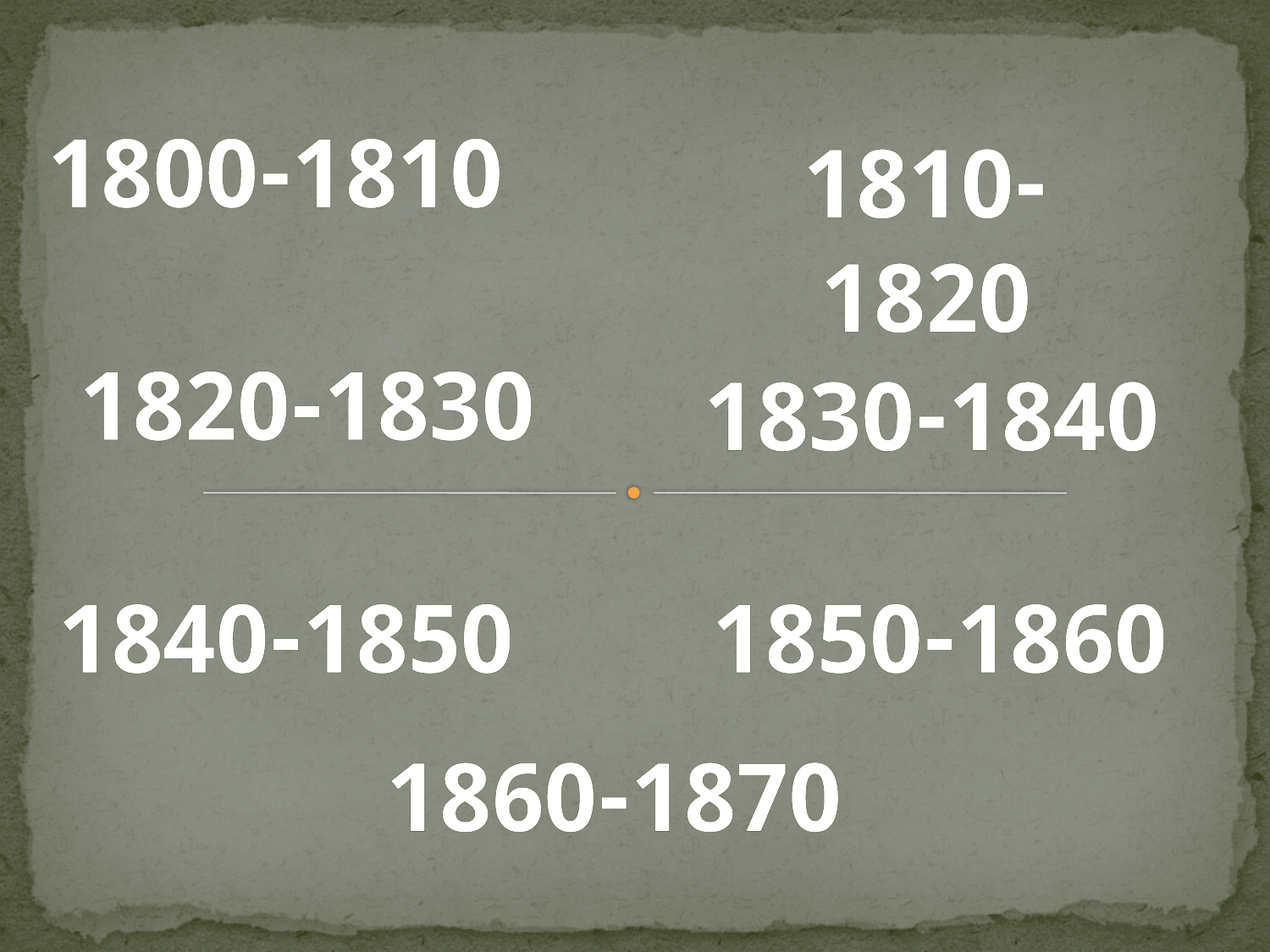

1800-1810
1810-1820
1820-1830
1830-1840
1840-1850
1850-1860
1860-1870